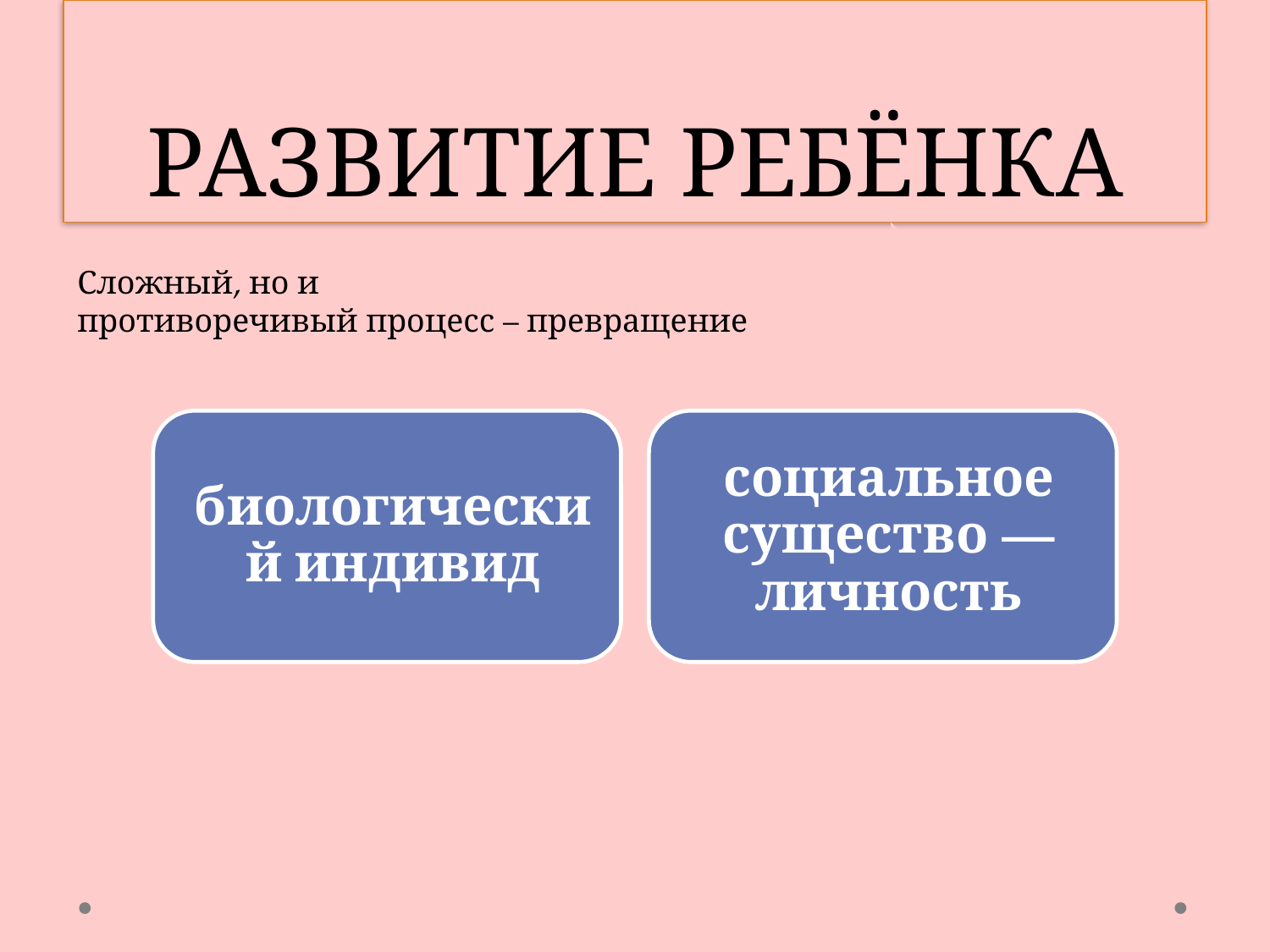

# РАЗВИТИЕ РЕБЁНКА
биологический индивид
социальное существо — личность
Сложный, но и
противоречивый процесс – превращение